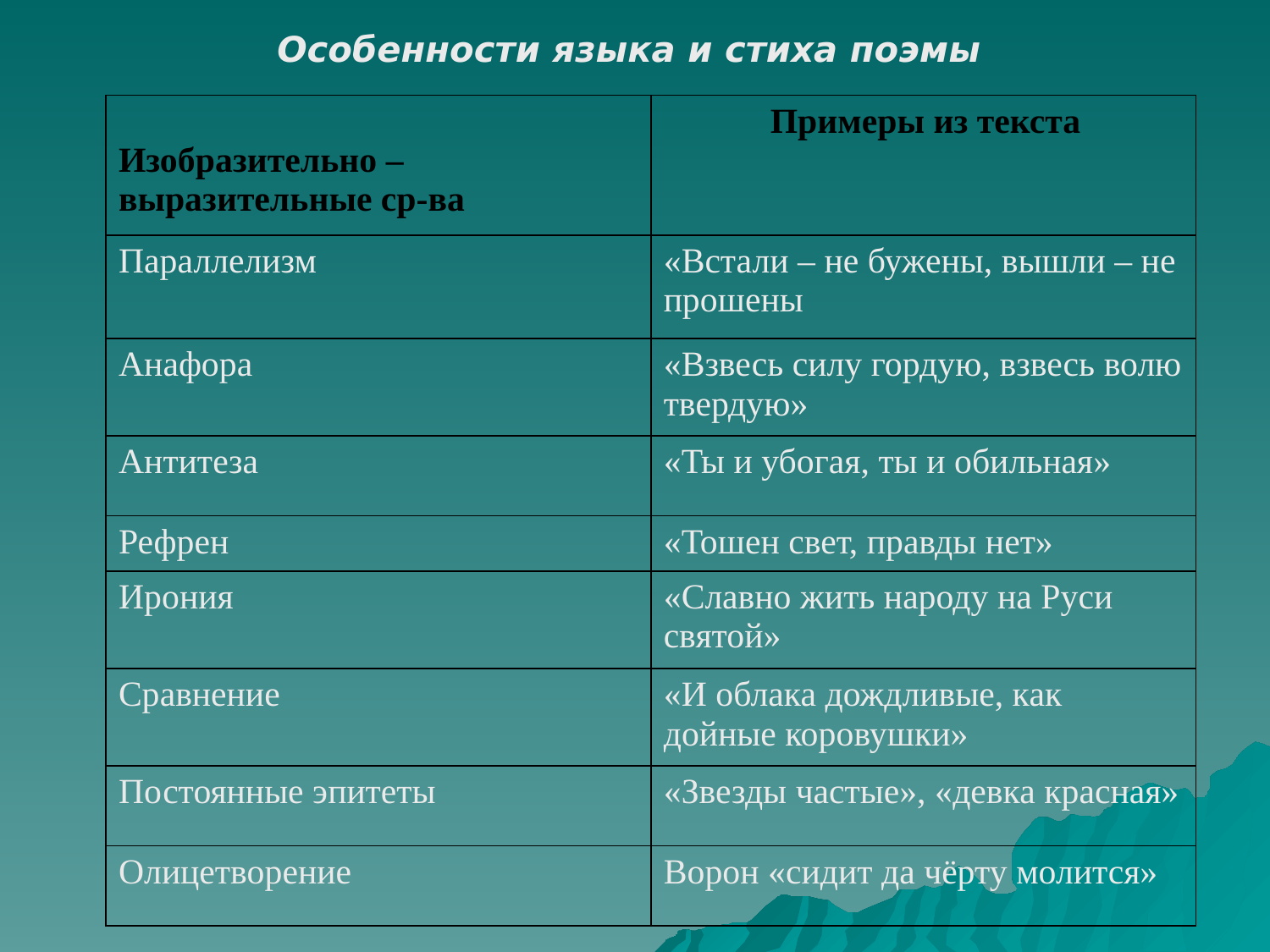

Особенности языка и стиха поэмы
| Изобразительно – выразительные ср-ва | Примеры из текста |
| --- | --- |
| Параллелизм | «Встали – не бужены, вышли – не прошены |
| Анафора | «Взвесь силу гордую, взвесь волю твердую» |
| Антитеза | «Ты и убогая, ты и обильная» |
| Рефрен | «Тошен свет, правды нет» |
| Ирония | «Славно жить народу на Руси святой» |
| Сравнение | «И облака дождливые, как дойные коровушки» |
| Постоянные эпитеты | «Звезды частые», «девка красная» |
| Олицетворение | Ворон «сидит да чёрту молится» |